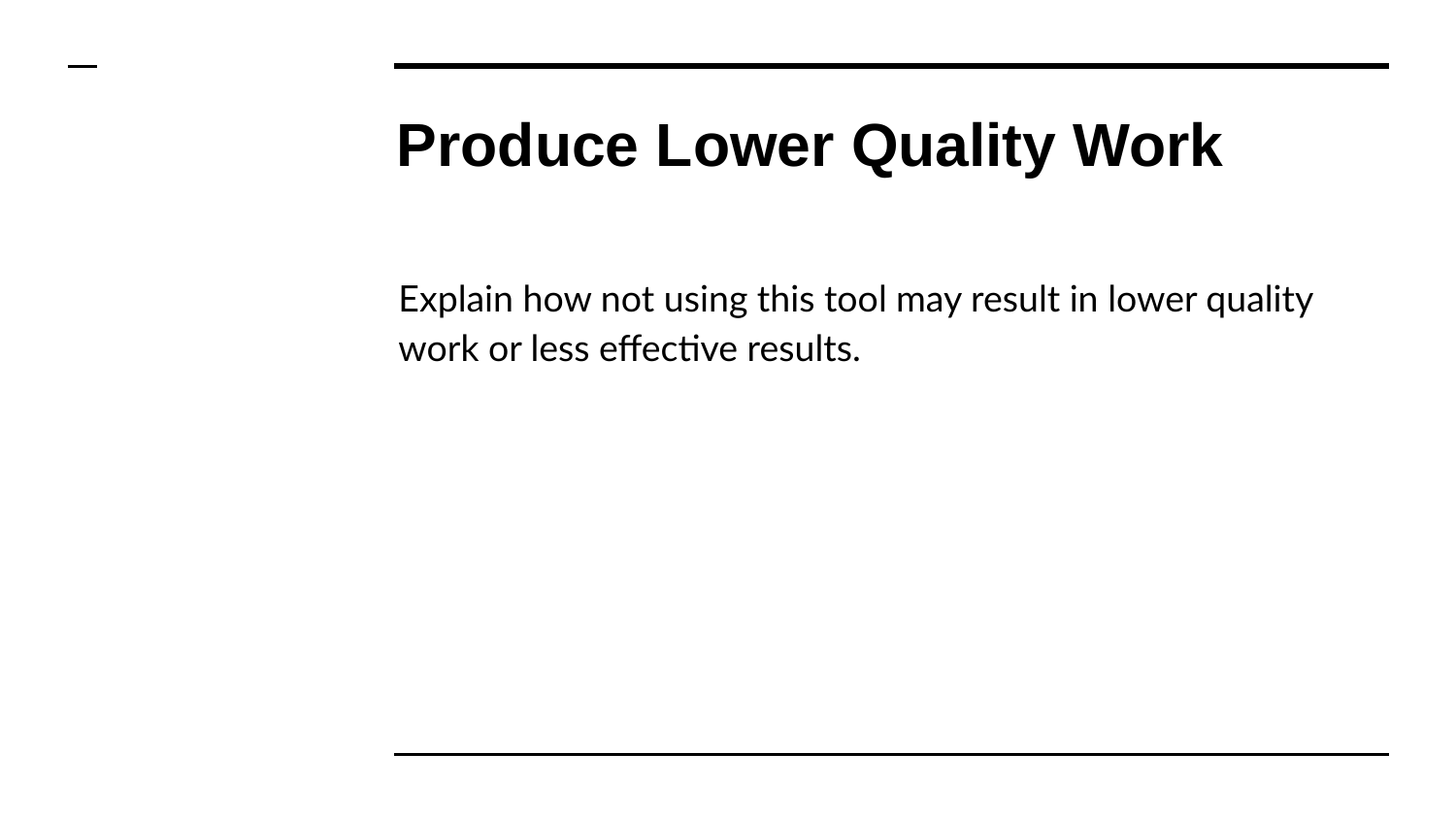

# Produce Lower Quality Work
Explain how not using this tool may result in lower quality work or less effective results.